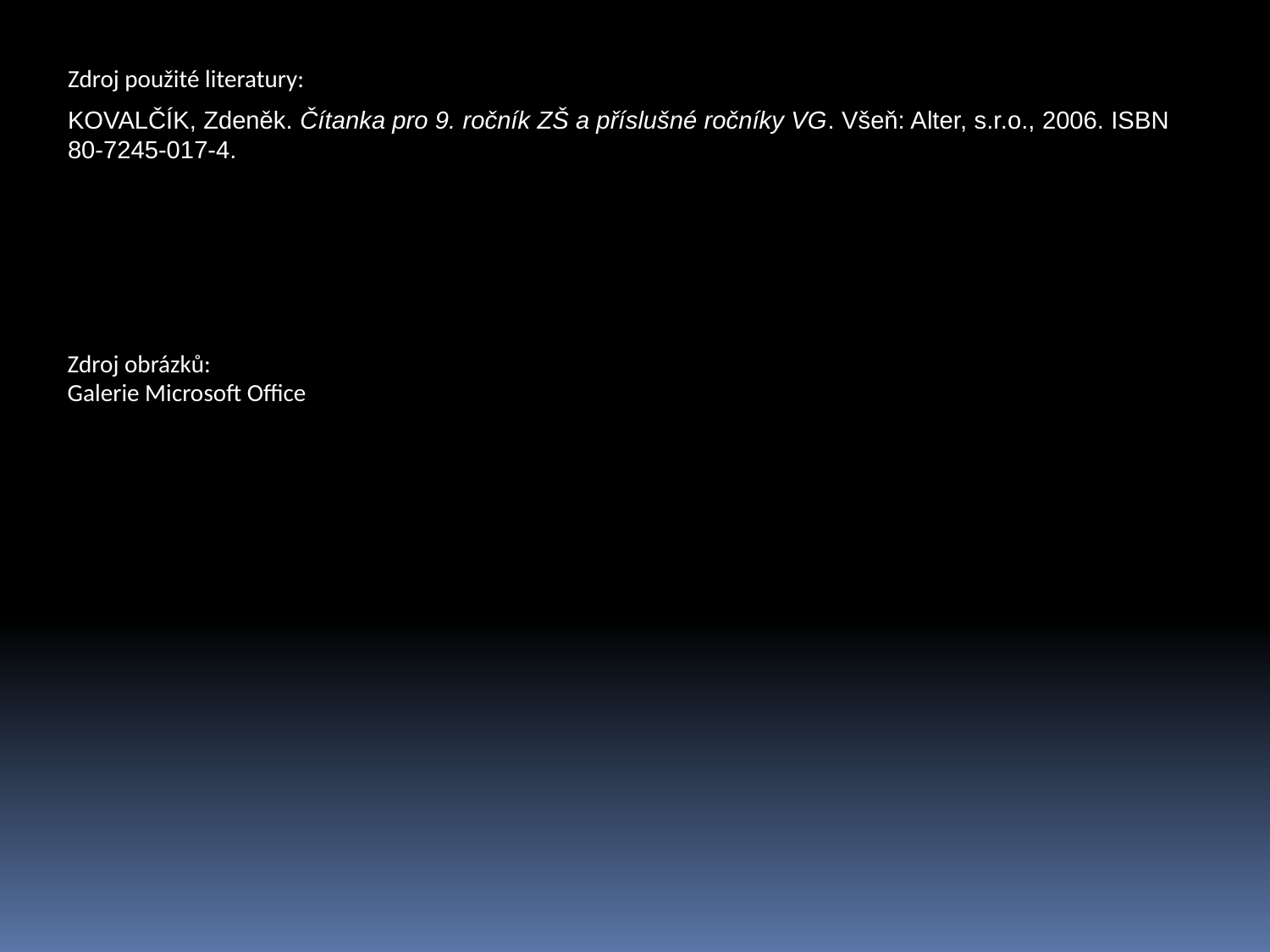

Zdroj použité literatury:
KOVALČÍK, Zdeněk. Čítanka pro 9. ročník ZŠ a příslušné ročníky VG. Všeň: Alter, s.r.o., 2006. ISBN 80-7245-017-4.

Zdroj obrázků:
Galerie Microsoft Office